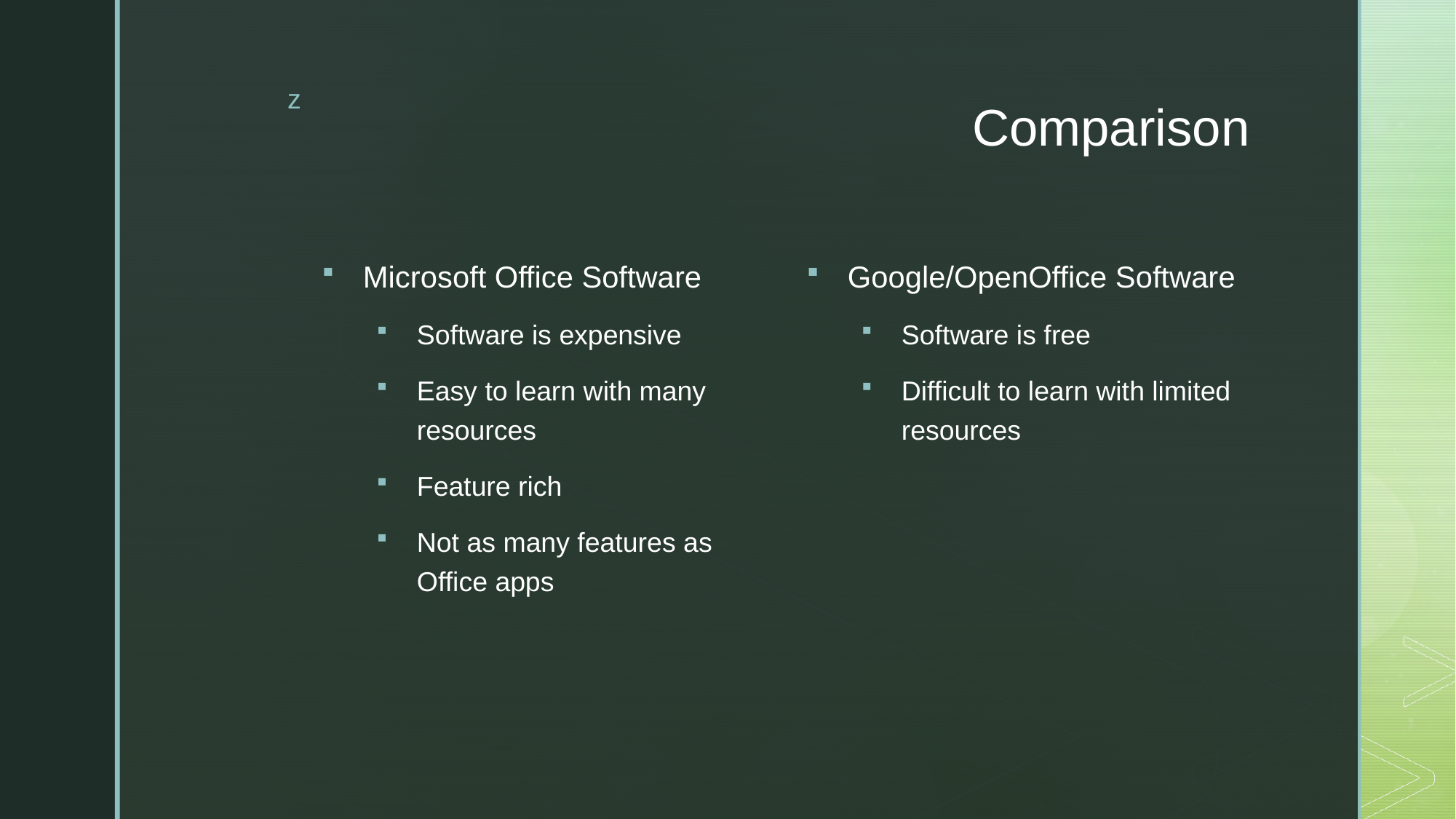

# Comparison
Google/OpenOffice Software
Software is free
Difficult to learn with limited resources
Microsoft Office Software
Software is expensive
Easy to learn with many resources
Feature rich
Not as many features as Office apps